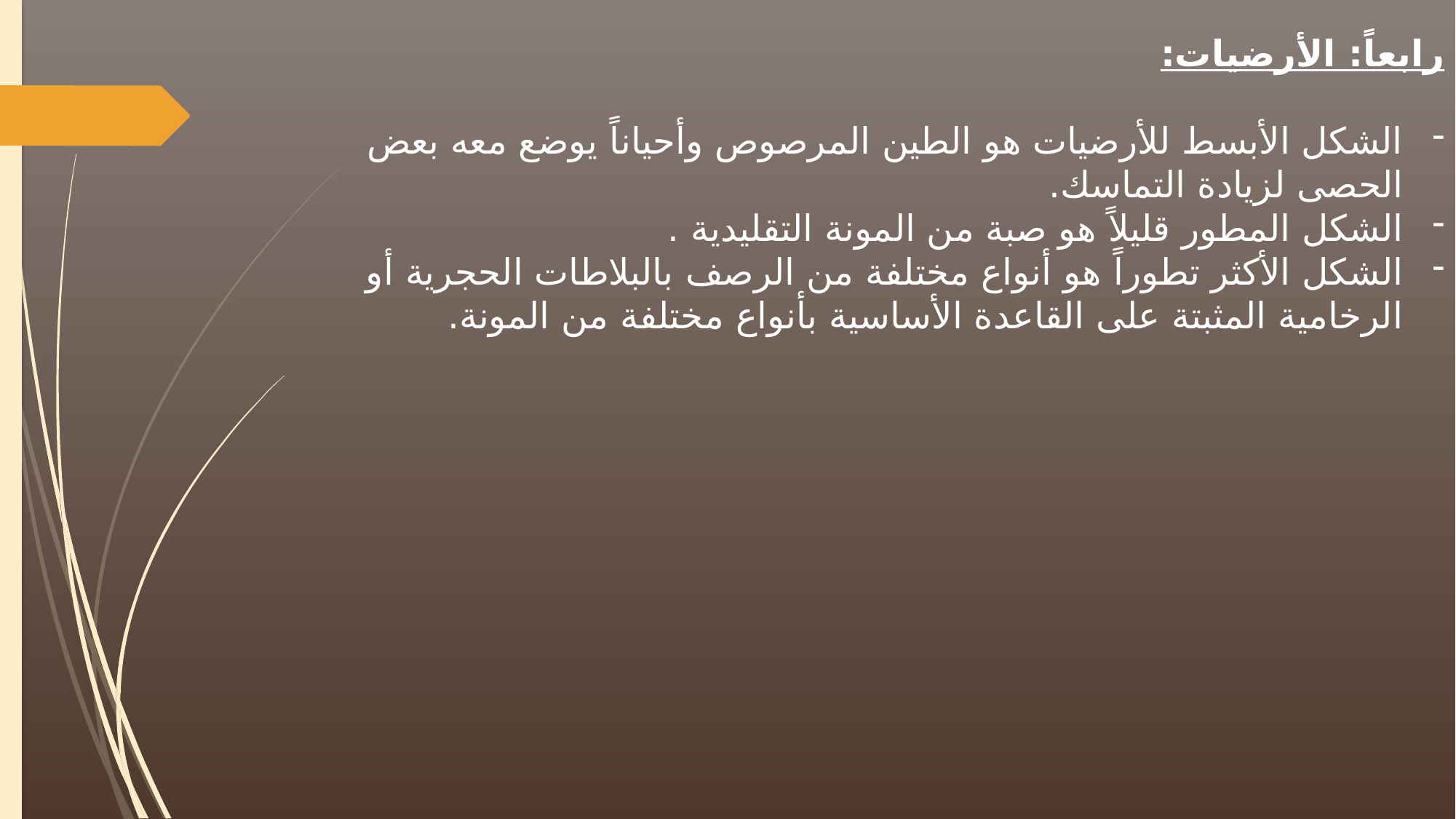

رابعاً: الأرضيات:

الشكل الأبسط للأرضيات هو الطين المرصوص وأحياناً يوضع معه بعض الحصى لزيادة التماسك.
الشكل المطور قليلاً هو صبة من المونة التقليدية .
الشكل الأكثر تطوراً هو أنواع مختلفة من الرصف بالبلاطات الحجرية أو الرخامية المثبتة على القاعدة الأساسية بأنواع مختلفة من المونة.